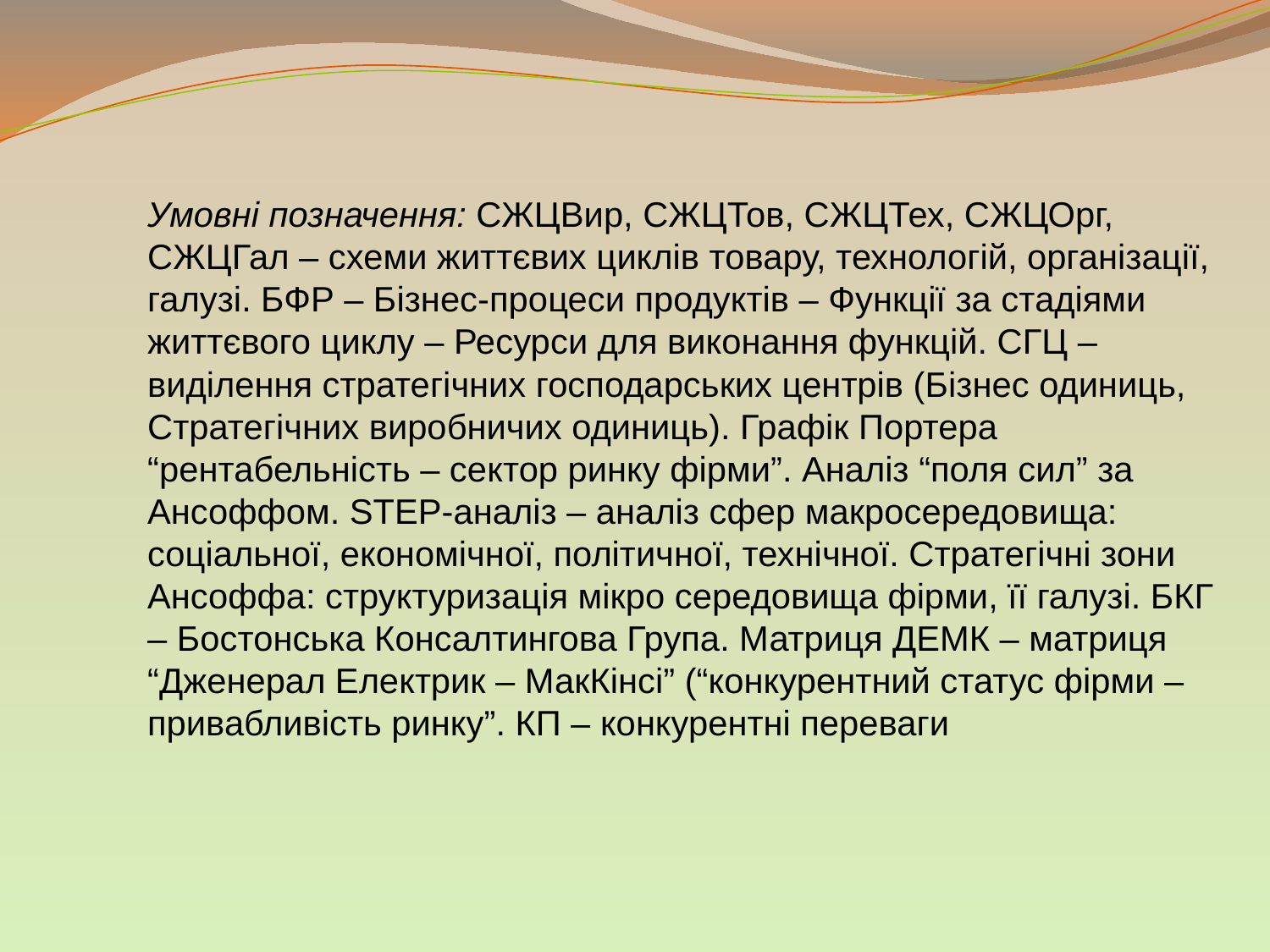

Умовні позначення: СЖЦВир, СЖЦТов, СЖЦТех, СЖЦОрг, СЖЦГал – схеми життєвих циклів товару, технологій, організації, галузі. БФР – Бізнес-процеси продуктів – Функції за стадіями життєвого циклу – Ресурси для виконання функцій. СГЦ – виділення стратегічних господарських центрів (Бізнес одиниць, Стратегічних виробничих одиниць). Графік Портера “рентабельність – сектор ринку фірми”. Аналіз “поля сил” за Ансоффом. STEP-аналіз – аналіз сфер макросередовища: соціальної, економічної, політичної, технічної. Стратегічні зони Ансоффа: структуризація мікро середовища фірми, її галузі. БКГ – Бостонська Консалтингова Група. Матриця ДЕМК – матриця “Дженерал Електрик – МакКінсі” (“конкурентний статус фірми – привабливість ринку”. КП – конкурентні переваги